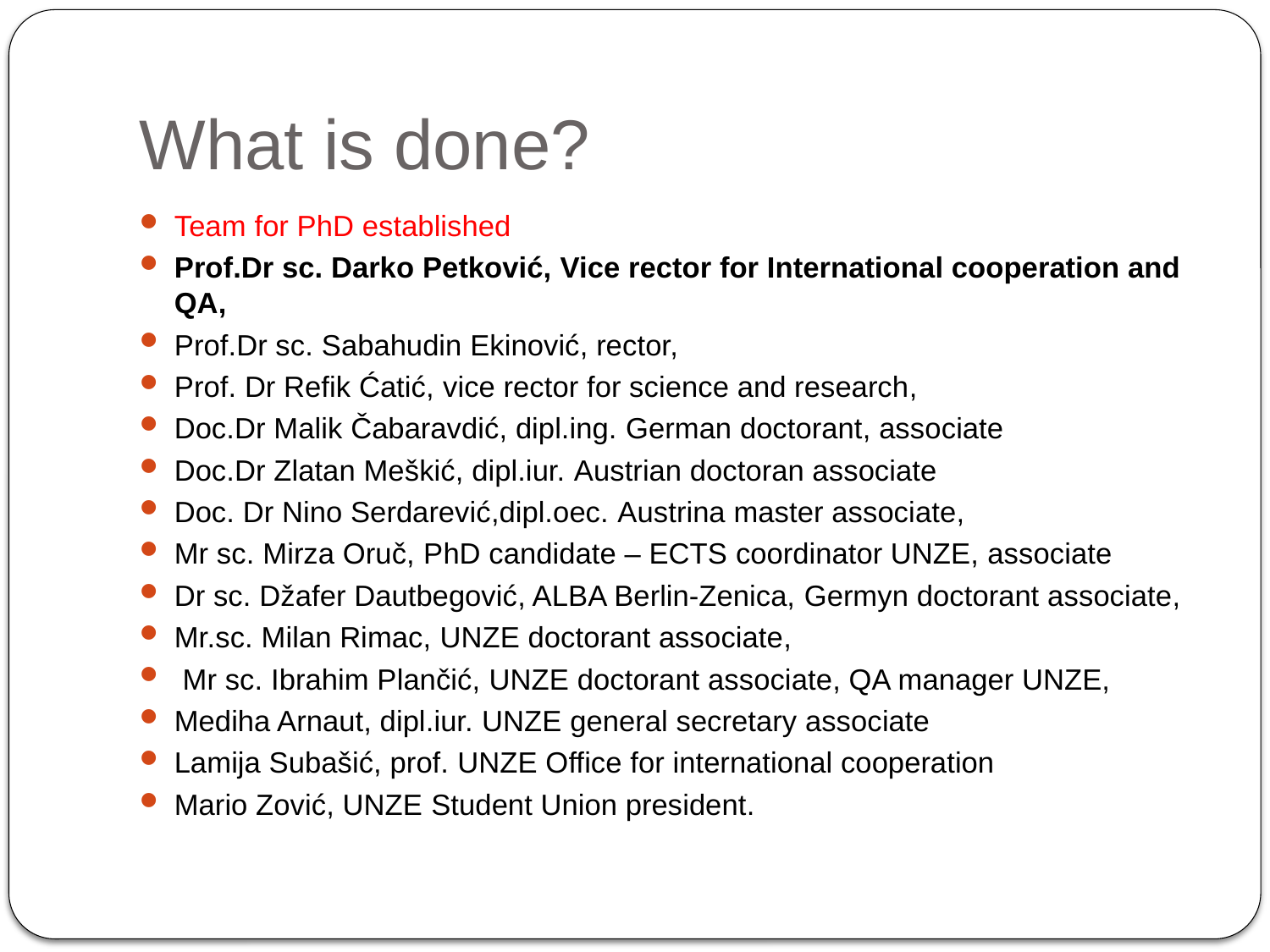

# What is done?
Team for PhD established
Prof.Dr sc. Darko Petković, Vice rector for International cooperation and QA,
Prof.Dr sc. Sabahudin Ekinović, rector,
Prof. Dr Refik Ćatić, vice rector for science and research,
Doc.Dr Malik Čabaravdić, dipl.ing. German doctorant, associate
Doc.Dr Zlatan Meškić, dipl.iur. Austrian doctoran associate
Doc. Dr Nino Serdarević,dipl.oec. Austrina master associate,
Mr sc. Mirza Oruč, PhD candidate – ECTS coordinator UNZE, associate
Dr sc. Džafer Dautbegović, ALBA Berlin-Zenica, Germyn doctorant associate,
Mr.sc. Milan Rimac, UNZE doctorant associate,
 Mr sc. Ibrahim Plančić, UNZE doctorant associate, QA manager UNZE,
Mediha Arnaut, dipl.iur. UNZE general secretary associate
Lamija Subašić, prof. UNZE Office for international cooperation
Mario Zović, UNZE Student Union president.